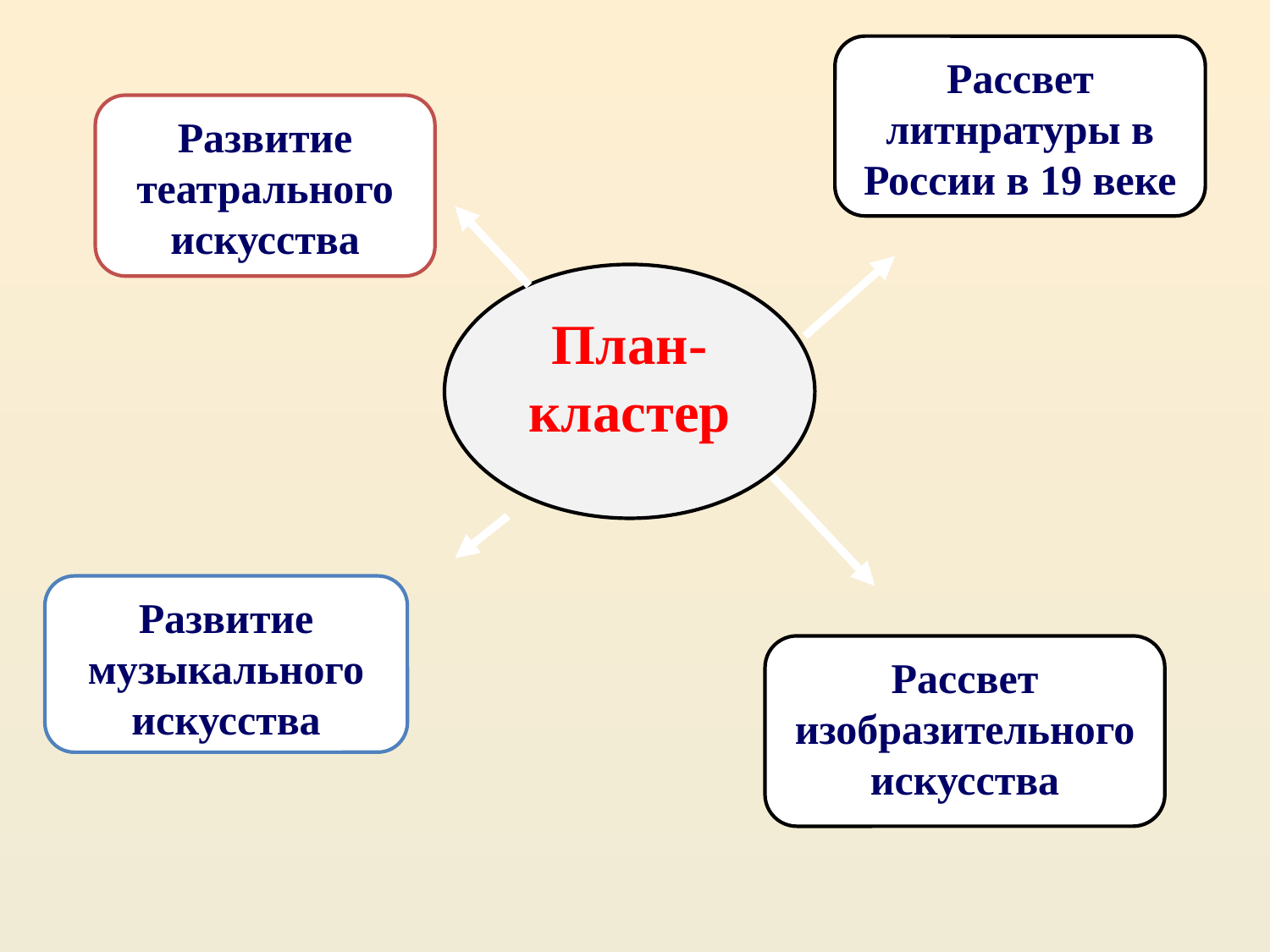

Рассвет литнратуры в России в 19 веке
Развитие театрального искусства

План-кластер

Развитие музыкального искусства
Рассвет изобразительного искусства